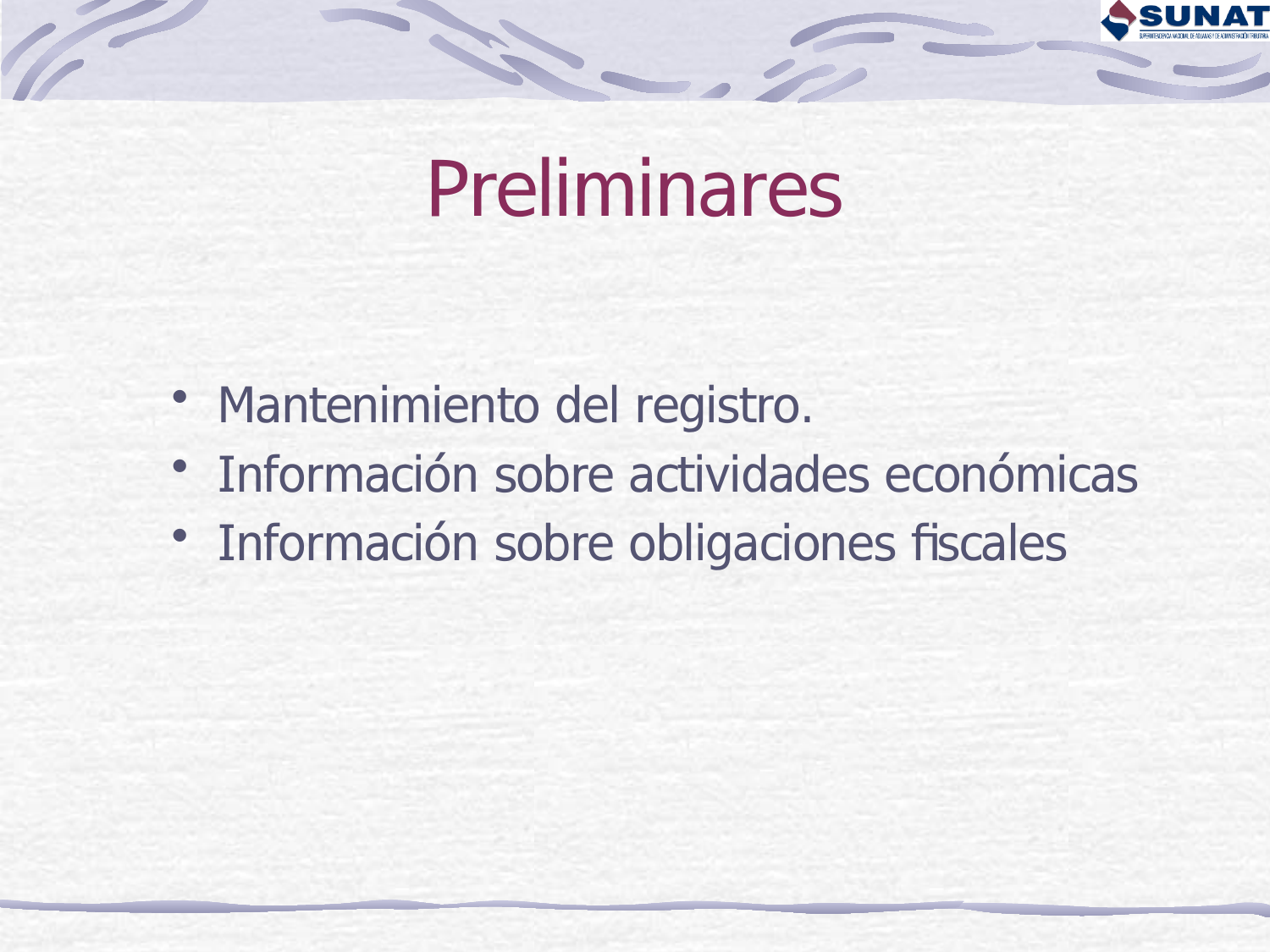

# Preliminares
Mantenimiento del registro.
Información sobre actividades económicas
Información sobre obligaciones fiscales